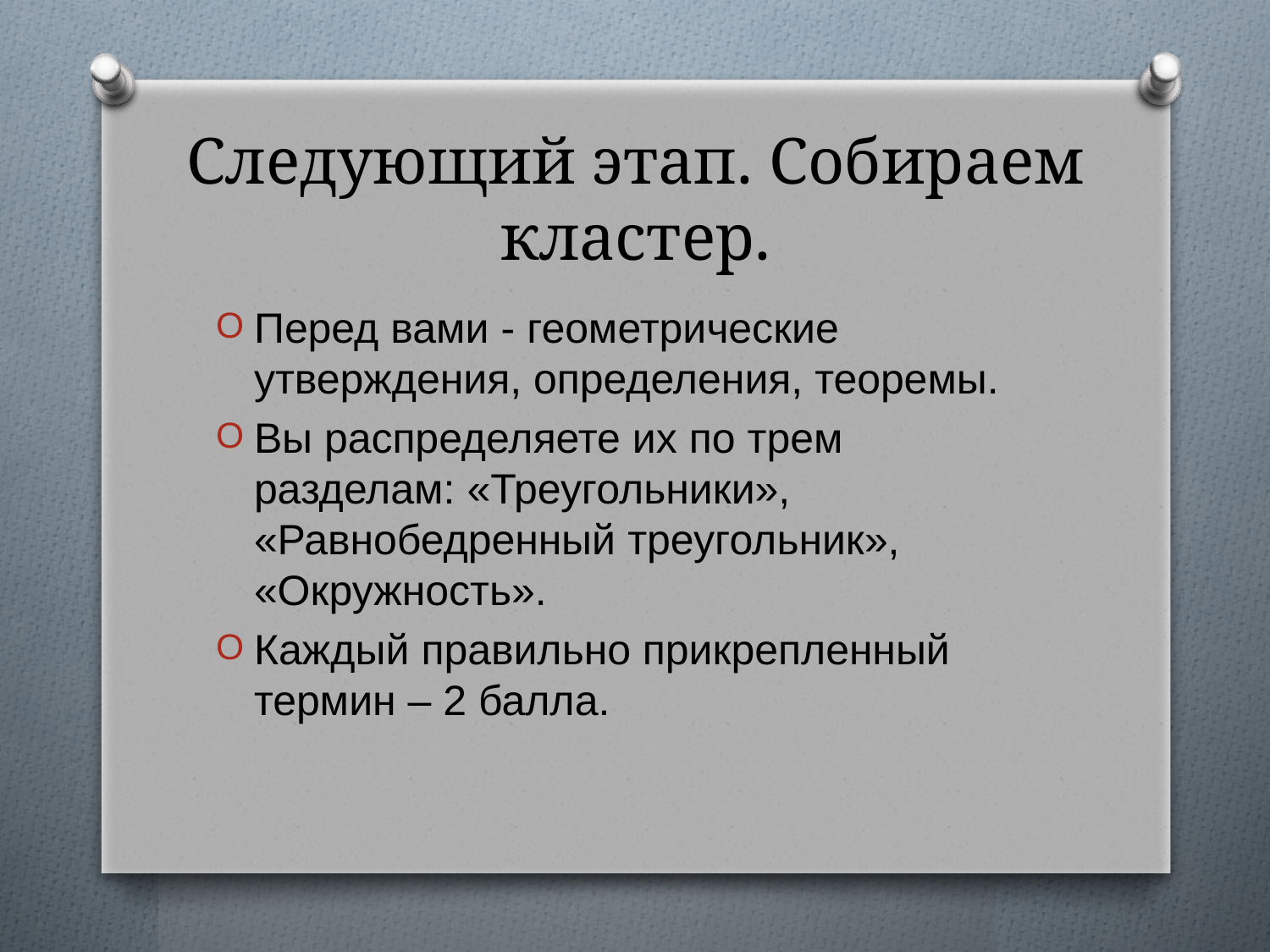

# Следующий этап. Собираем кластер.
Перед вами - геометрические утверждения, определения, теоремы.
Вы распределяете их по трем разделам: «Треугольники», «Равнобедренный треугольник», «Окружность».
Каждый правильно прикрепленный термин – 2 балла.